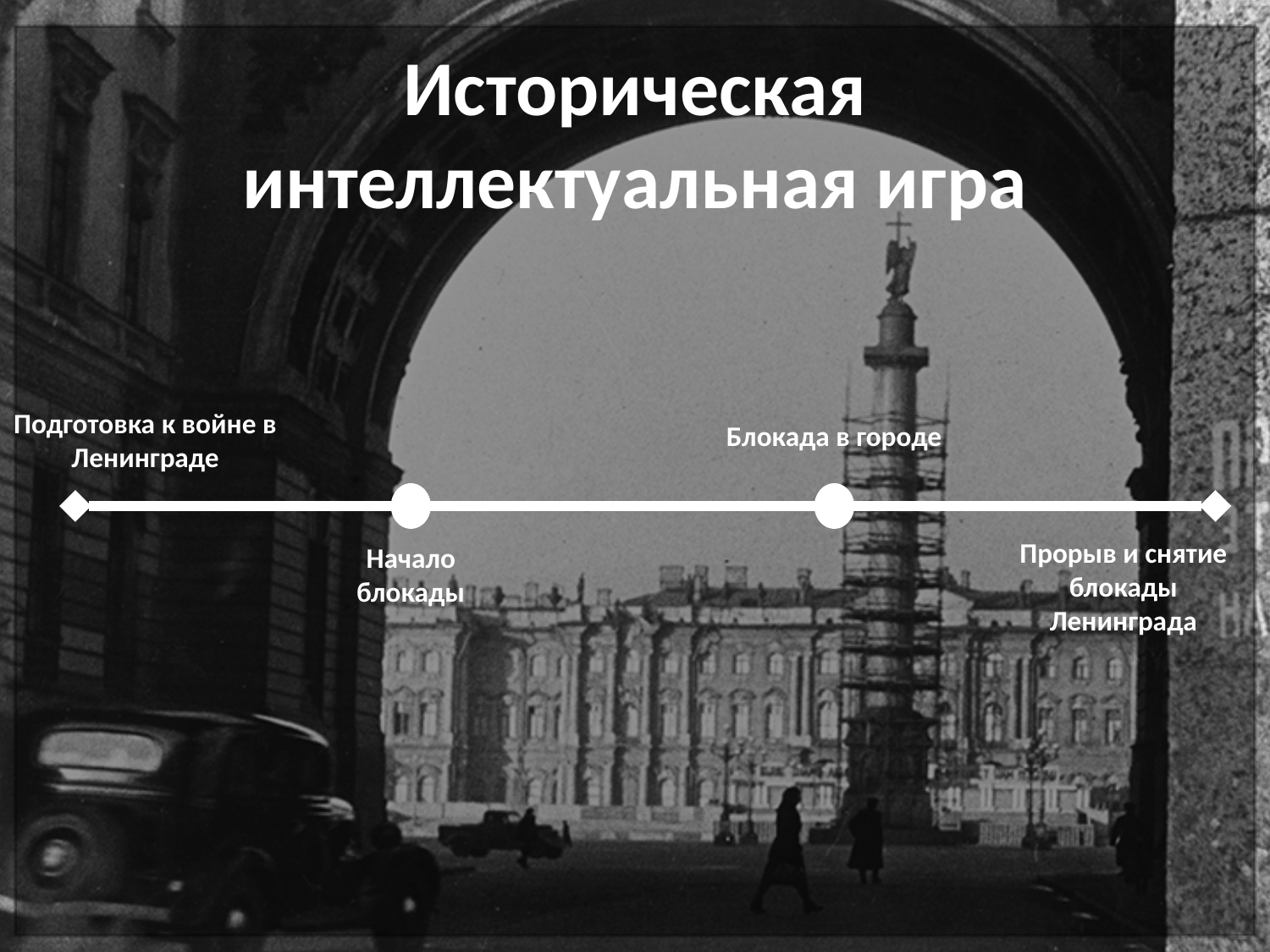

Историческая интеллектуальная игра
Блокада в городе
Подготовка к войне в Ленинграде

Прорыв и снятие блокады Ленинграда
Начало блокады